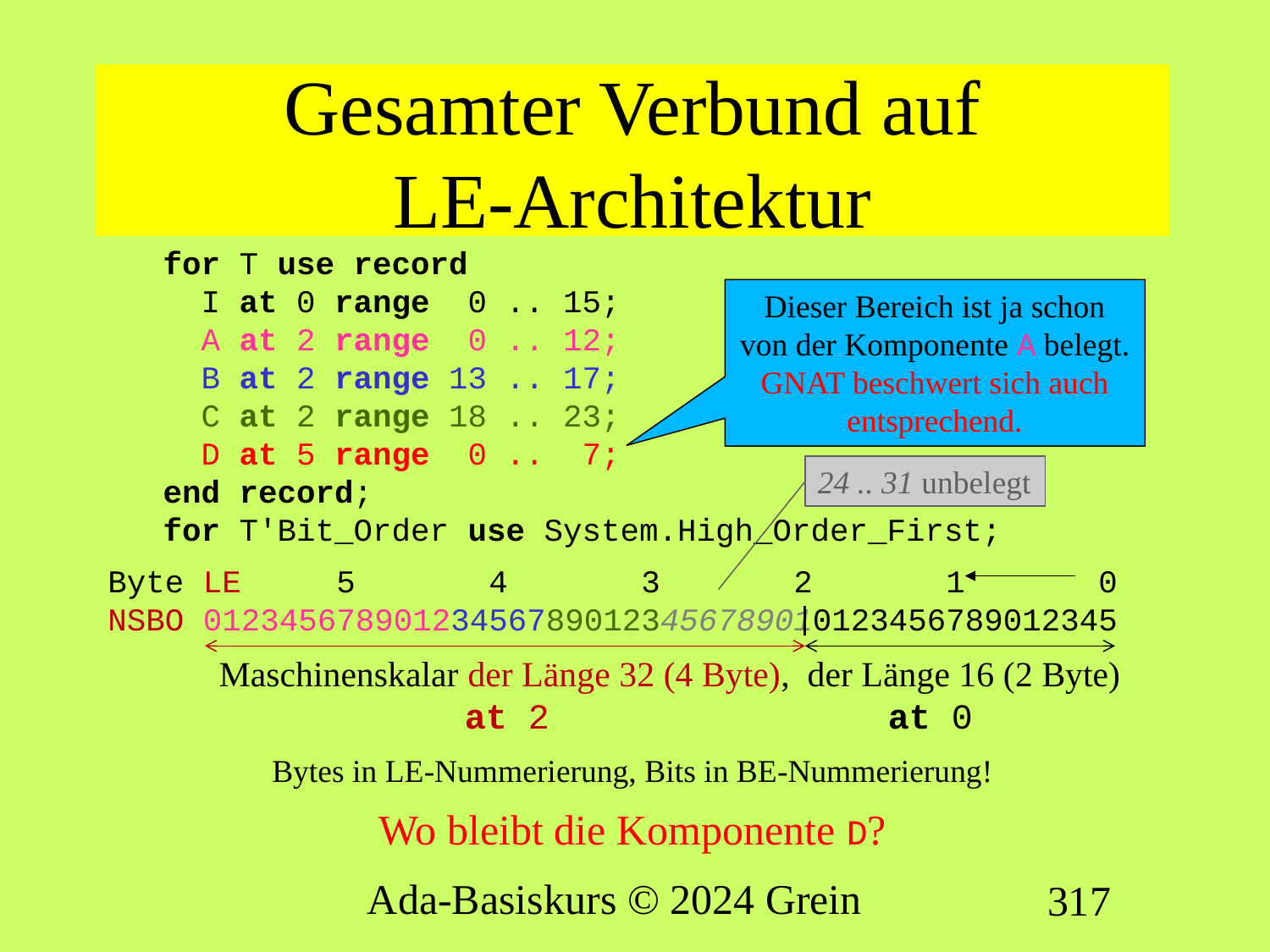

# Gesamter Verbund auf LE-Architektur
 for T use record
   I at 0 range  0 .. 15;
   A at 2 range  0 .. 12;
   B at 2 range 13 .. 17;
   C at 2 range 18 .. 23;
   D at 5 range  0 ..  7;
 end record;
 for T'Bit_Order use System.High_Order_First;
Byte LE     5       4       3       2       1       0
NSBO 012345678901234567890123456789010123456789012345
Maschinenskalar der Länge 32 (4 Byte),  der Länge 16 (2 Byte)
           at 2                at 0
Bytes in LE-Nummerierung, Bits in BE-Nummerierung!
Wo bleibt die Komponente D?
Dieser Bereich ist ja schon von der Komponente A belegt.
GNAT beschwert sich auch entsprechend.
24 .. 31 unbelegt
Ada-Basiskurs © 2024 Grein
317